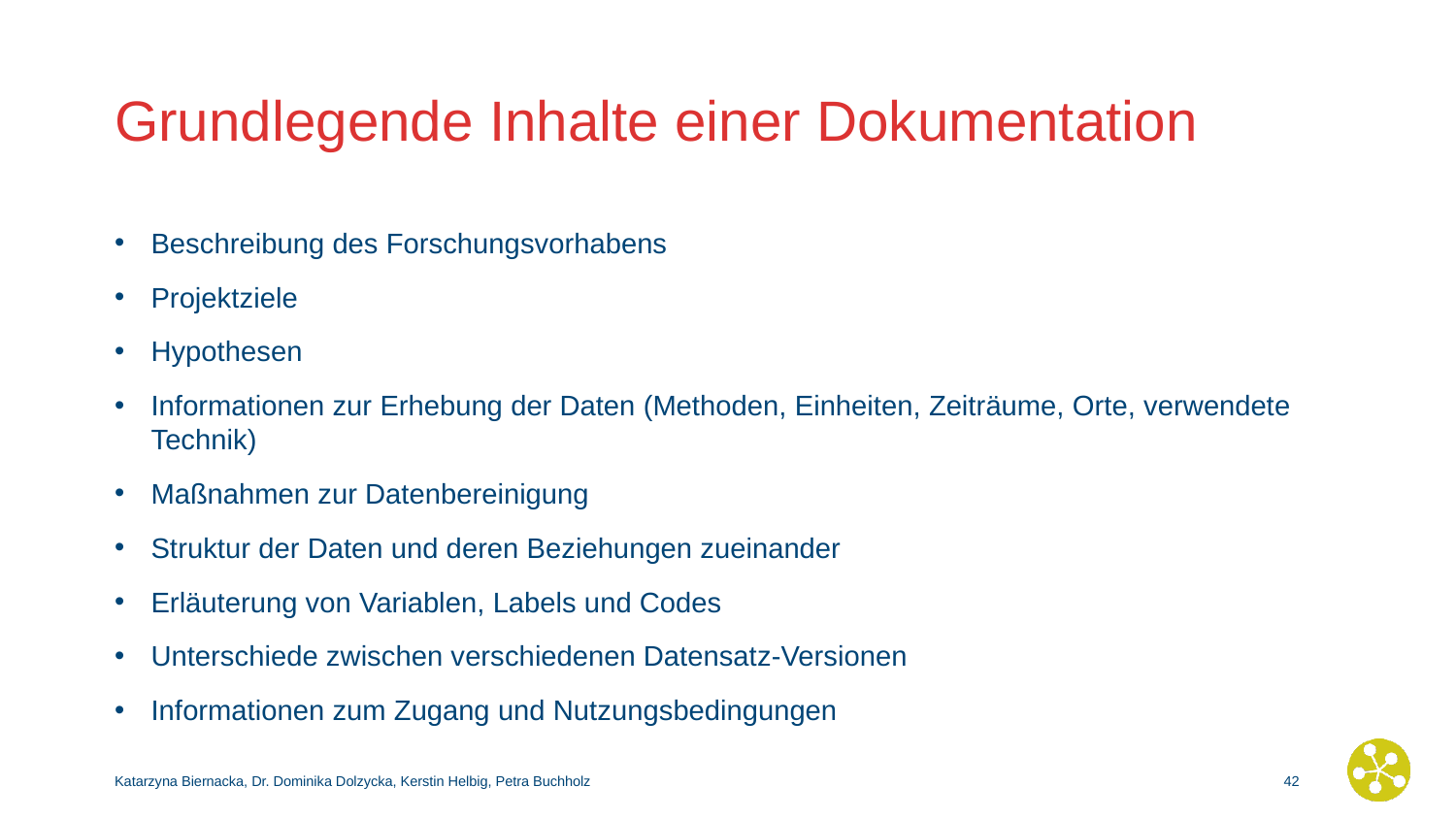

# Grundlegende Inhalte einer Dokumentation
Beschreibung des Forschungsvorhabens
Projektziele
Hypothesen
Informationen zur Erhebung der Daten (Methoden, Einheiten, Zeiträume, Orte, verwendete Technik)
Maßnahmen zur Datenbereinigung
Struktur der Daten und deren Beziehungen zueinander
Erläuterung von Variablen, Labels und Codes
Unterschiede zwischen verschiedenen Datensatz-Versionen
Informationen zum Zugang und Nutzungsbedingungen
Katarzyna Biernacka, Dr. Dominika Dolzycka, Kerstin Helbig, Petra Buchholz
42